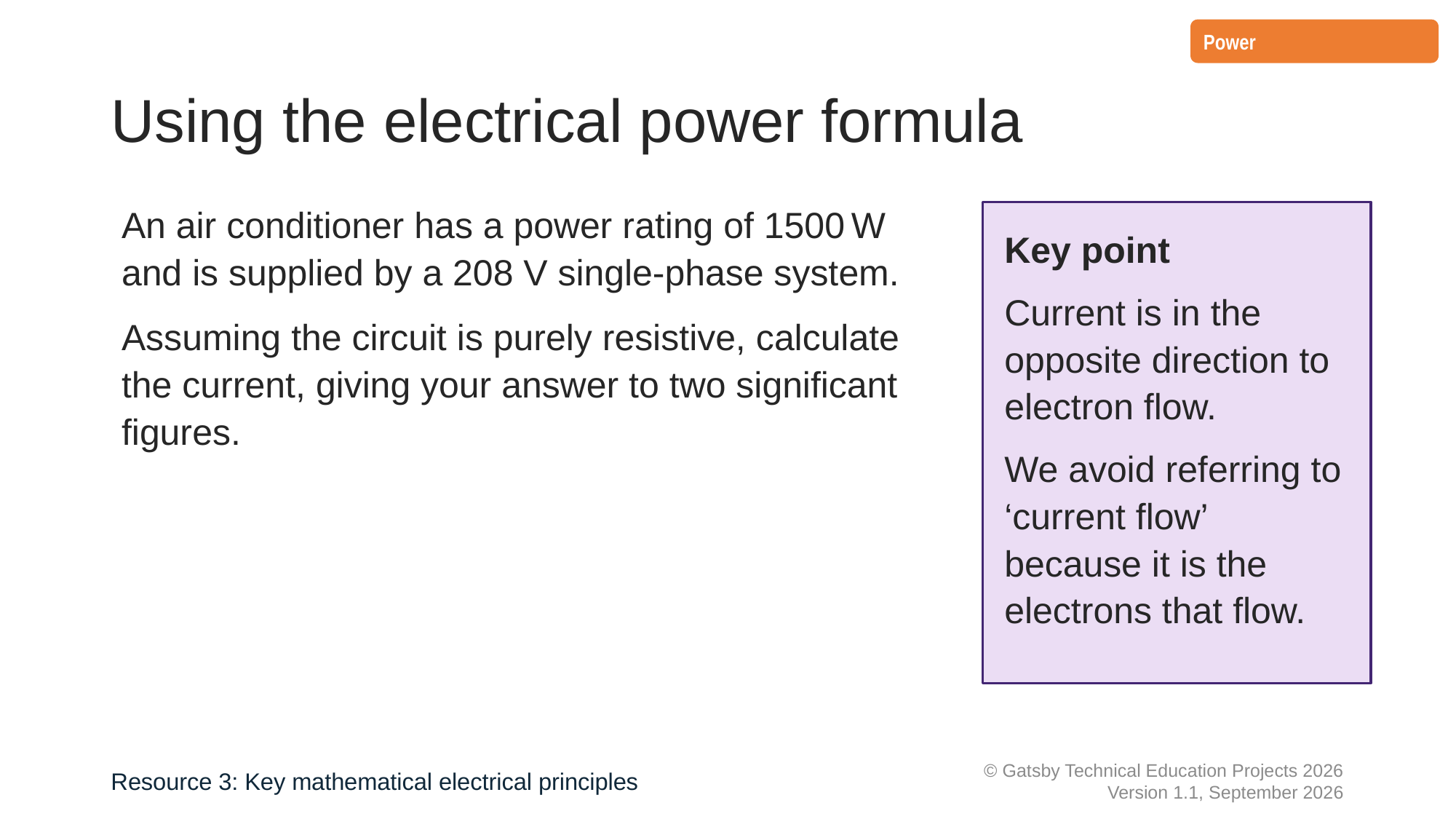

Power
# Using the electrical power formula
An air conditioner has a power rating of 1500 W and is supplied by a 208 V single-phase system.
Assuming the circuit is purely resistive, calculate the current, giving your answer to two significant figures.
Key point
Current is in the opposite direction to electron flow.
We avoid referring to ‘current flow’ because it is the electrons that flow.
Resource 3: Key mathematical electrical principles